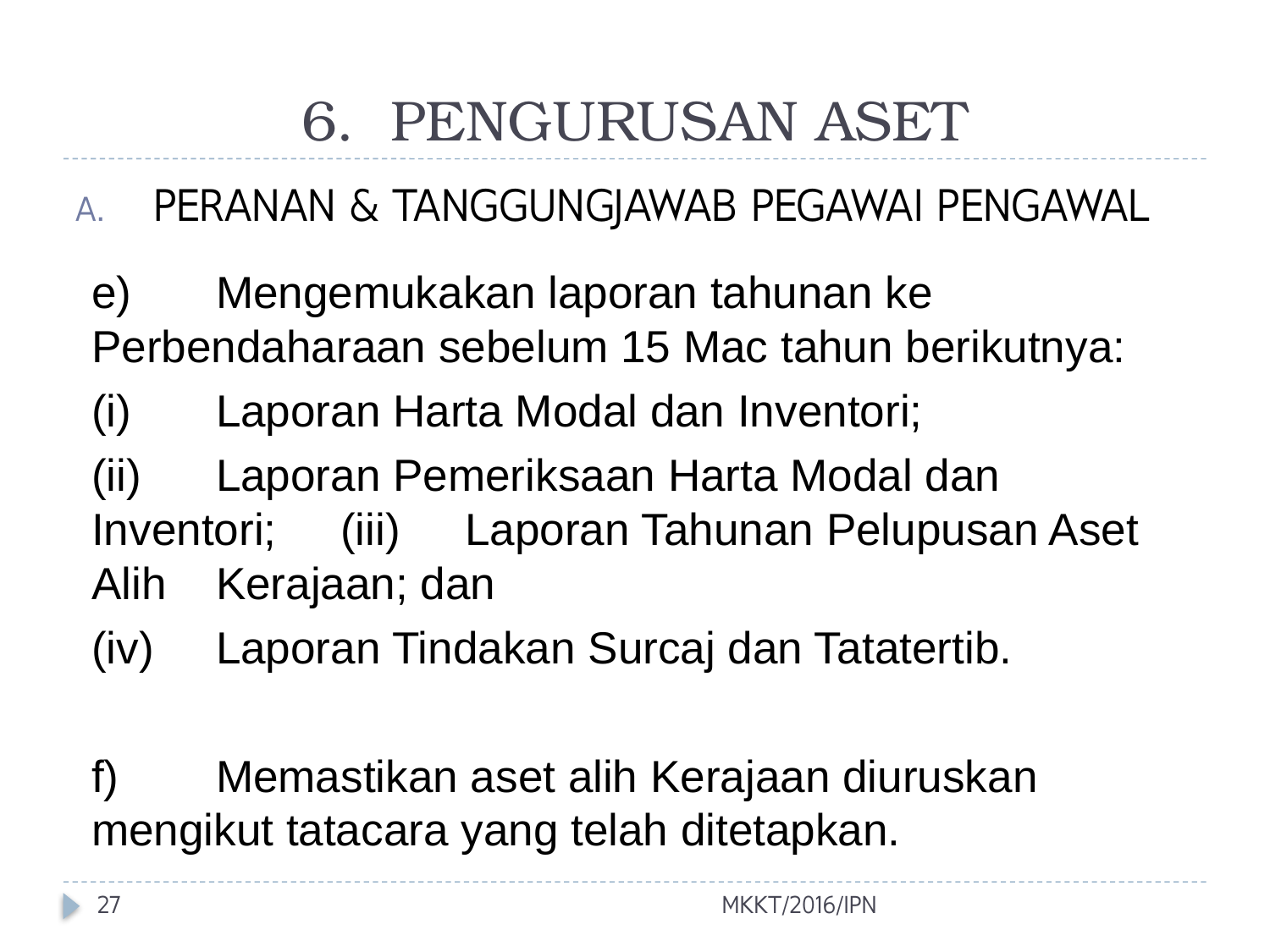

# 6.  PENGURUSAN ASET
PERANAN & TANGGUNGJAWAB PEGAWAI PENGAWAL
e)	Mengemukakan laporan tahunan ke  Perbendaharaan sebelum 15 Mac tahun berikutnya:
	(i)	Laporan Harta Modal dan Inventori;
	(ii)	Laporan Pemeriksaan Harta Modal dan 			Inventori;						(iii)	Laporan Tahunan Pelupusan Aset Alih 			Kerajaan; dan
	(iv)	Laporan Tindakan Surcaj dan Tatatertib.

f)	Memastikan aset alih Kerajaan diuruskan mengikut tatacara yang telah ditetapkan.

27
MKKT/2016/IPN